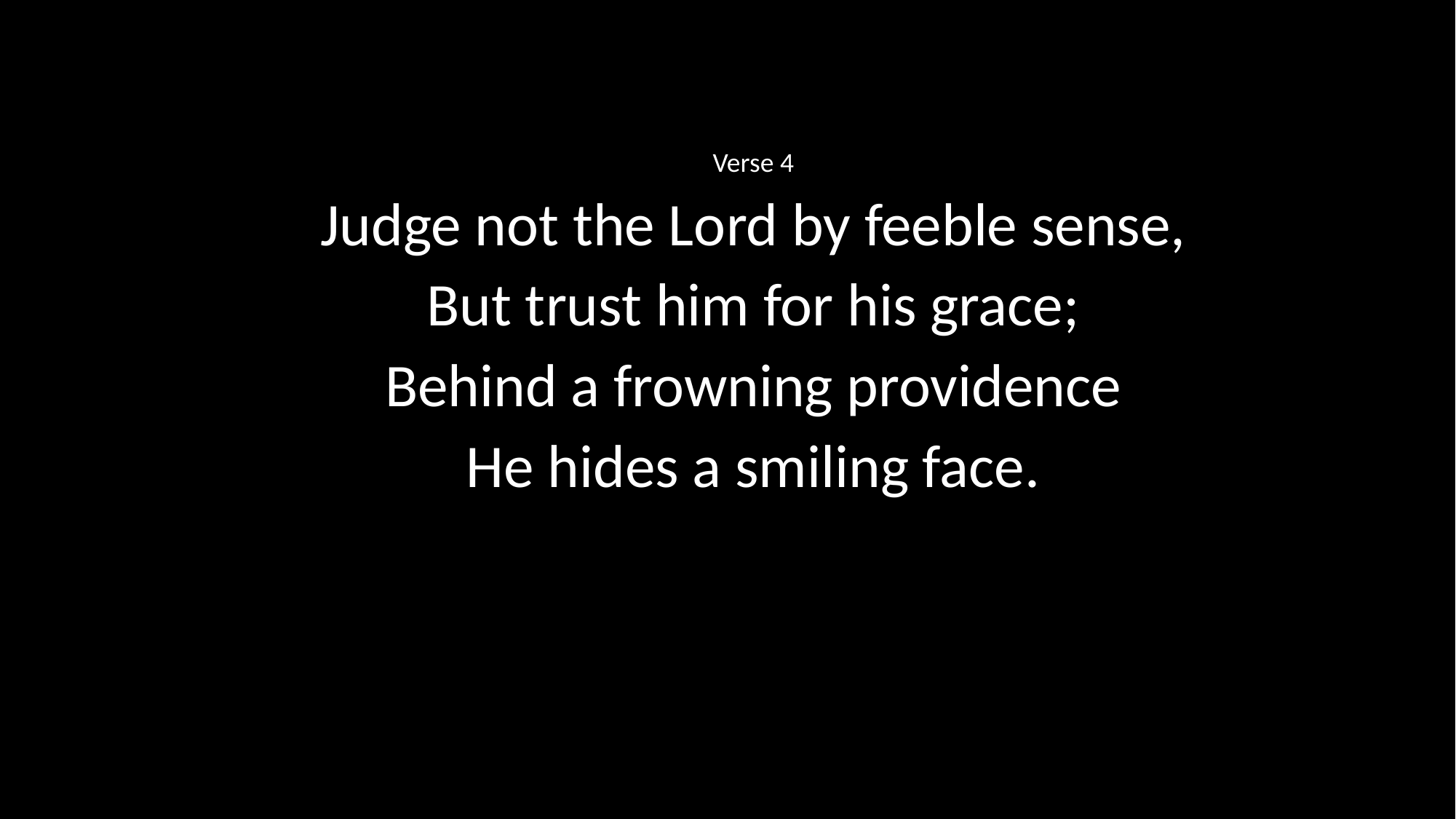

Verse 4
Judge not the Lord by feeble sense,
But trust him for his grace;
Behind a frowning providence
He hides a smiling face.